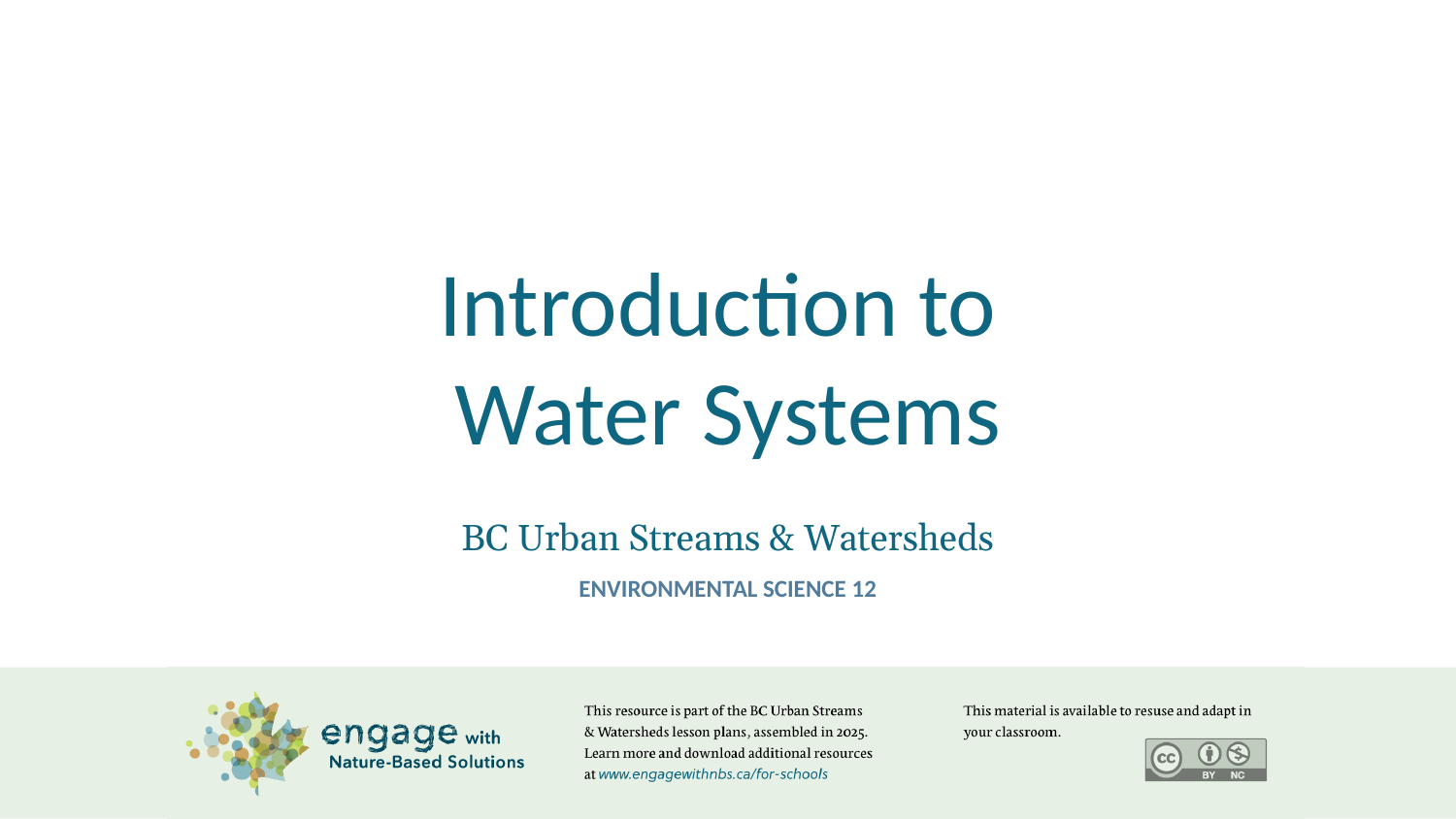

# Introduction to Water Systems
BC Urban Streams & Watersheds
ENVIRONMENTAL SCIENCE 12